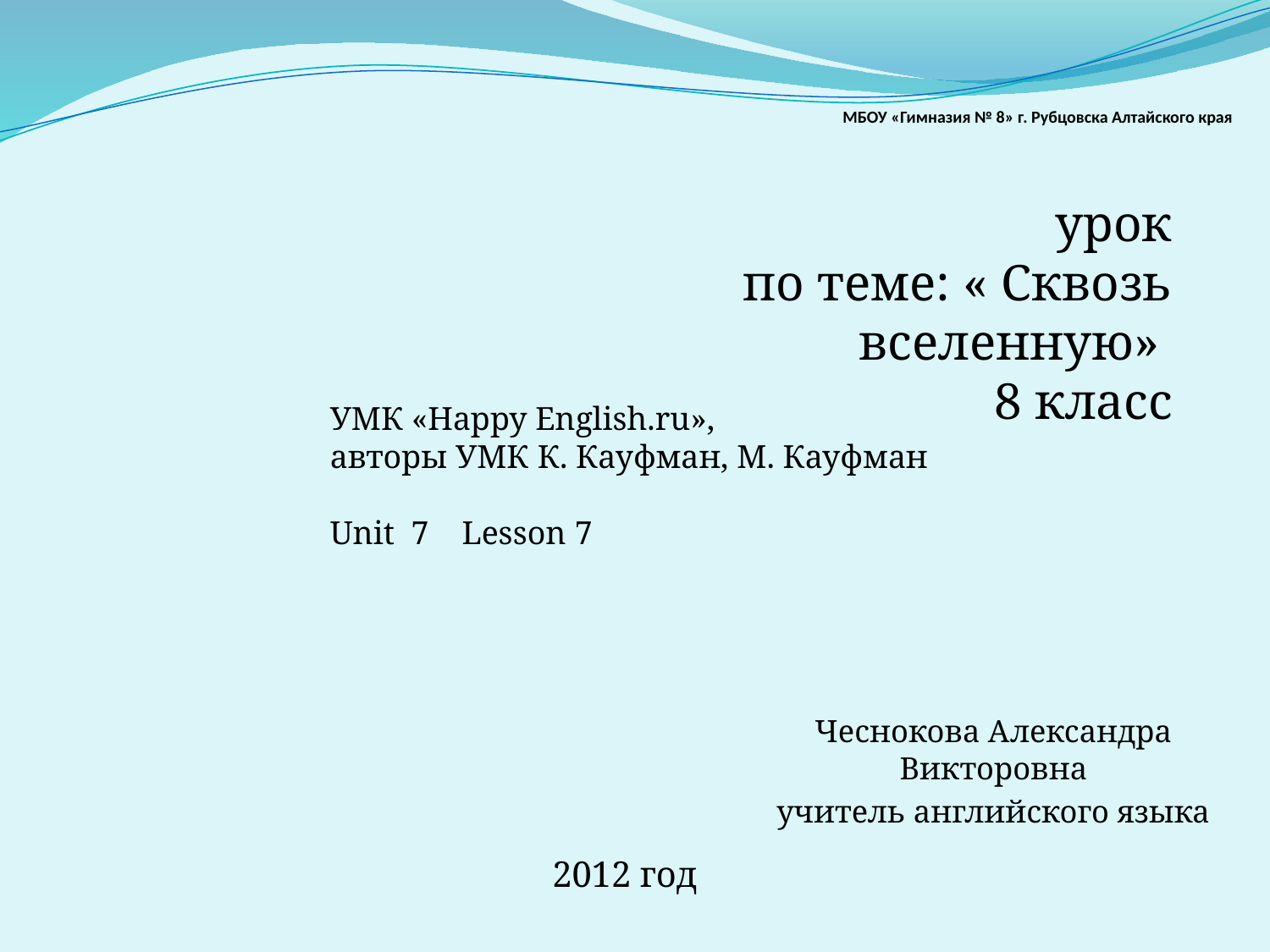

# МБОУ «Гимназия № 8» г. Рубцовска Алтайского края
урок
по теме: « Сквозь вселенную»
8 класс
УМК «Happy English.ru»,
авторы УМК К. Кауфман, М. Кауфман

Unit  7    Lesson 7
Чеснокова Александра Викторовна
учитель английского языка
2012 год